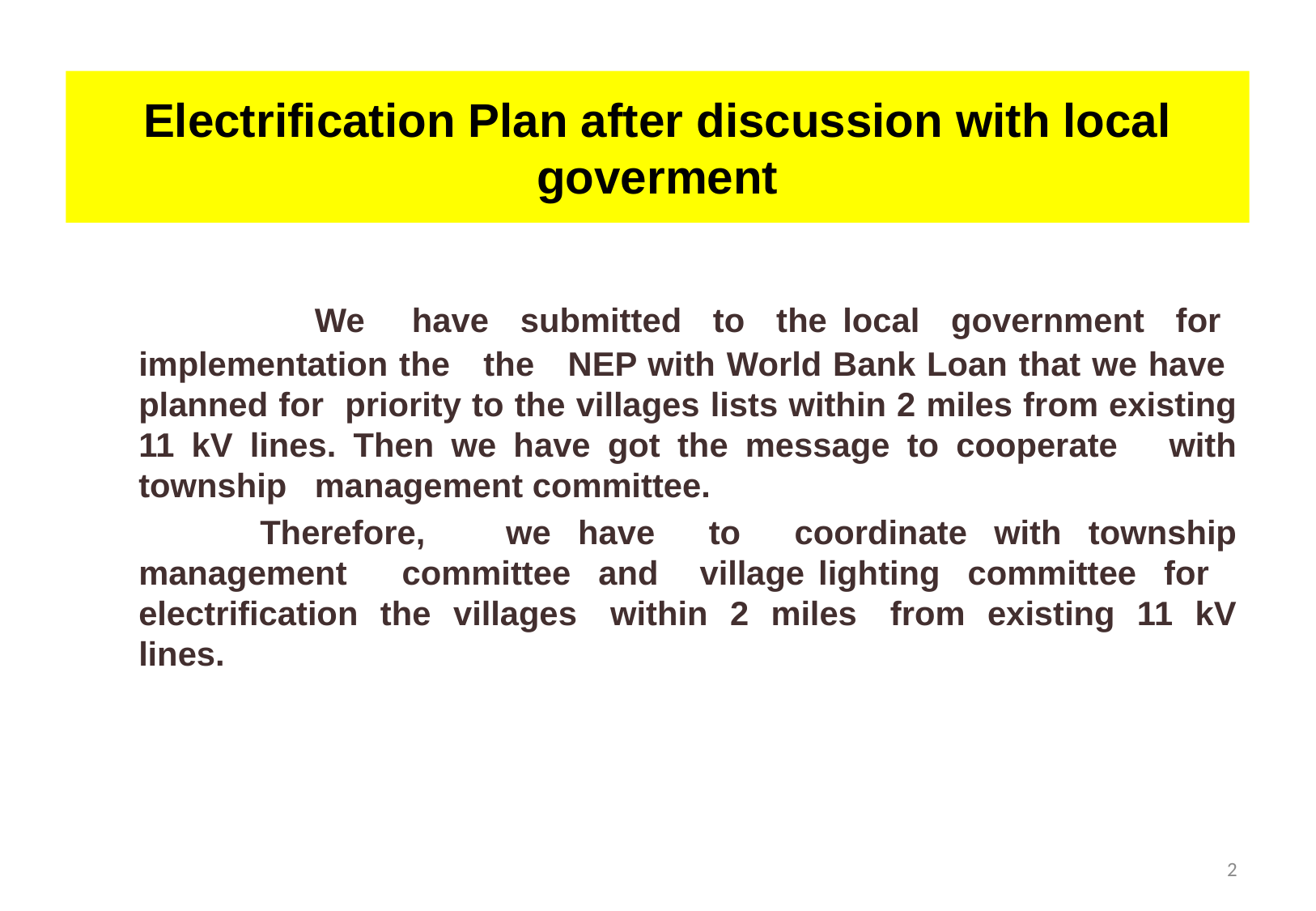

# Electrification Plan after discussion with local goverment
         We   have  submitted  to  the local  government  for  implementation the   the   NEP with World Bank Loan that we have  planned for  priority to the villages lists within 2 miles from existing 11 kV lines. Then we have got the message to cooperate   with township   management committee.
	Therefore,   we have  to  coordinate with township management    committee  and   village lighting  committee  for   electrification  the  villages   within  2  miles   from  existing  11  kV lines.
2